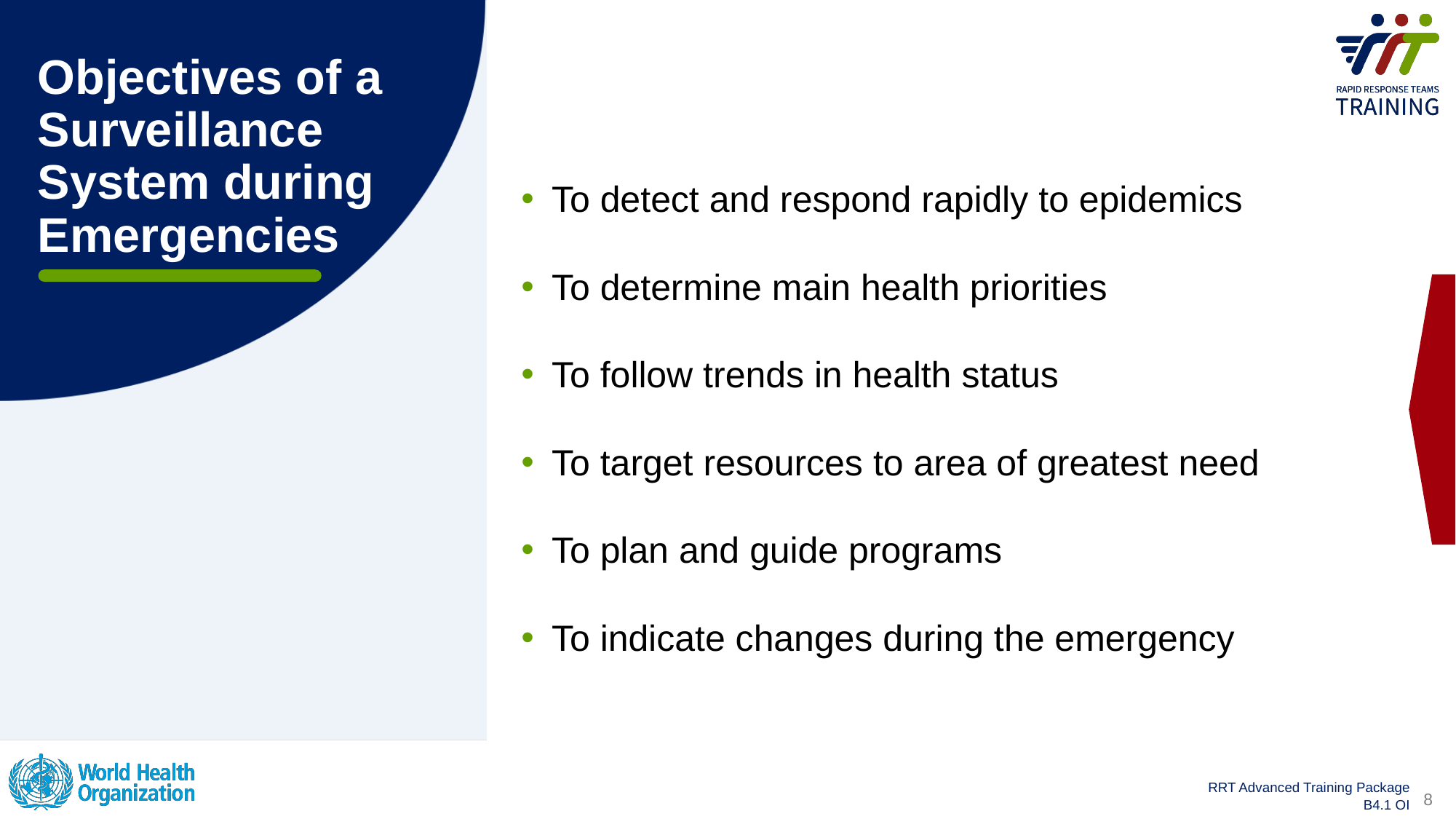

# Objectives of a Surveillance System during Emergencies
To detect and respond rapidly to epidemics

To determine main health priorities

To follow trends in health status

To target resources to area of greatest need

To plan and guide programs

To indicate changes during the emergency